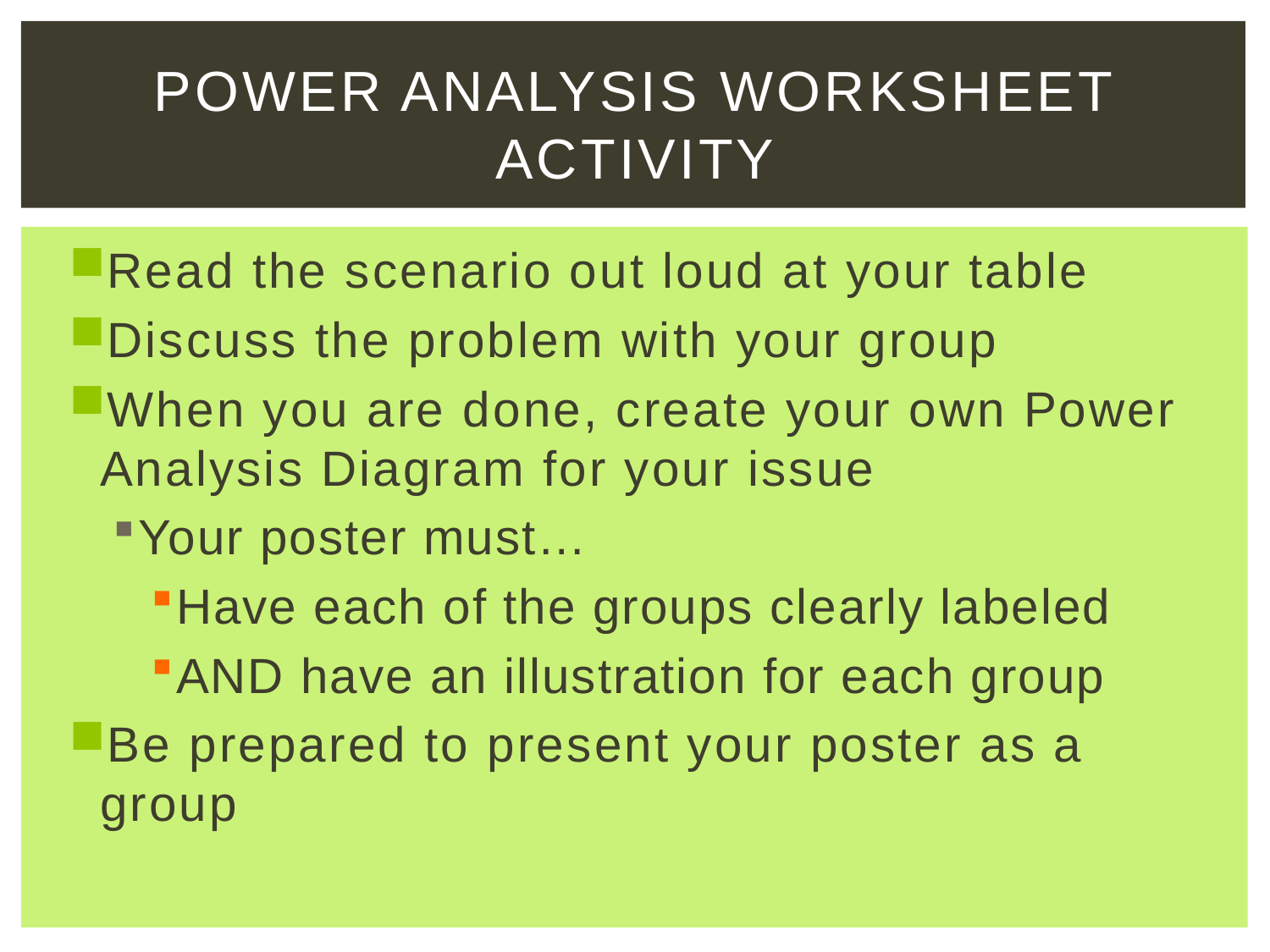

# Power Analysis Worksheet Activity
Read the scenario out loud at your table
Discuss the problem with your group
When you are done, create your own Power Analysis Diagram for your issue
Your poster must…
Have each of the groups clearly labeled
AND have an illustration for each group
Be prepared to present your poster as a group